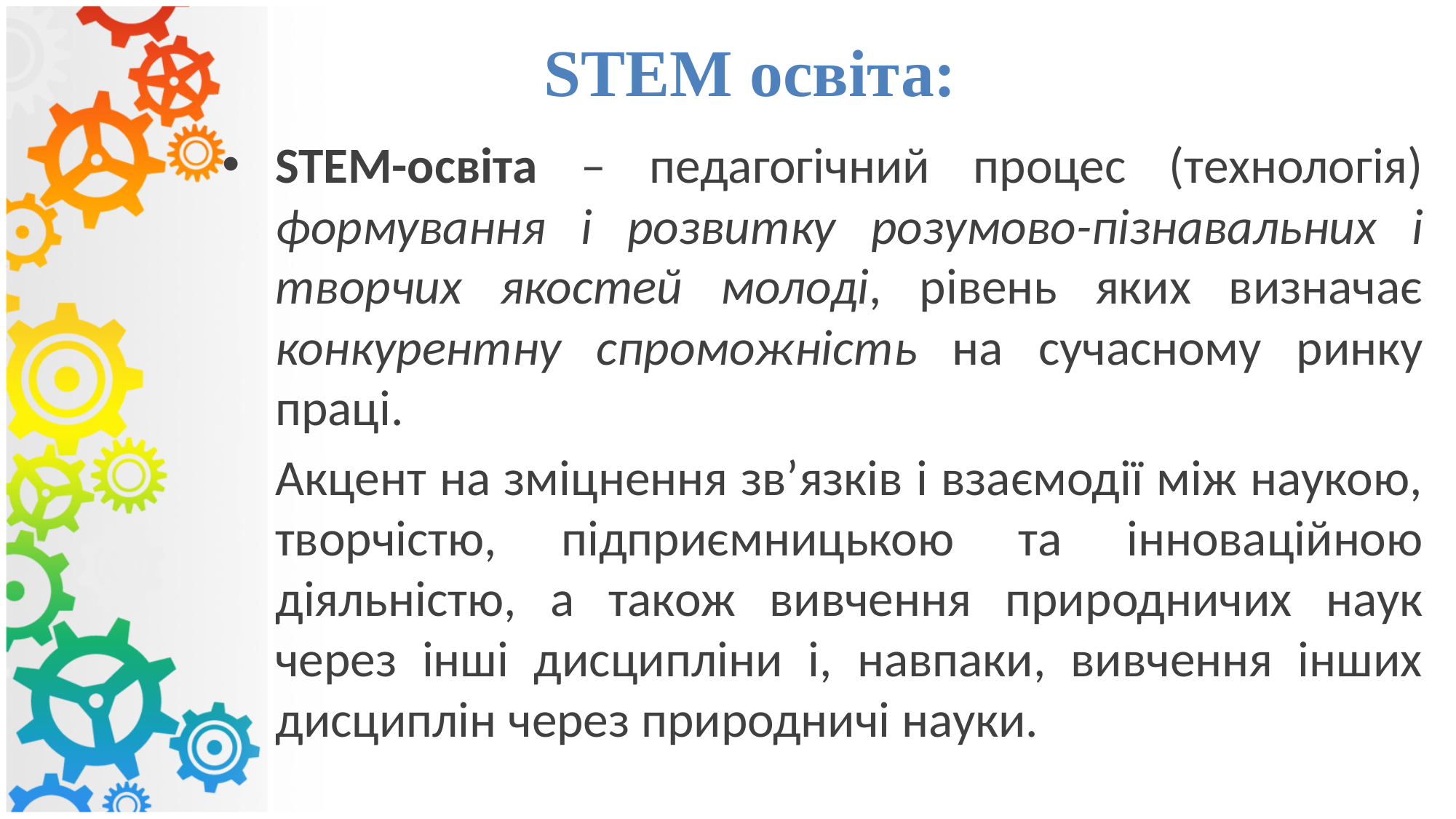

STEM освіта:
STEM-освіта – педагогічний процес (технологія) формування і розвитку розумово-пізнавальних і творчих якостей молоді, рівень яких визначає конкурентну спроможність на сучасному ринку праці.
    Акцент на зміцнення зв’язків і взаємодії між наукою, творчістю, підприємницькою та інноваційною діяльністю, а також вивчення природничих наук через інші дисципліни і, навпаки, вивчення інших дисциплін через природничі науки.